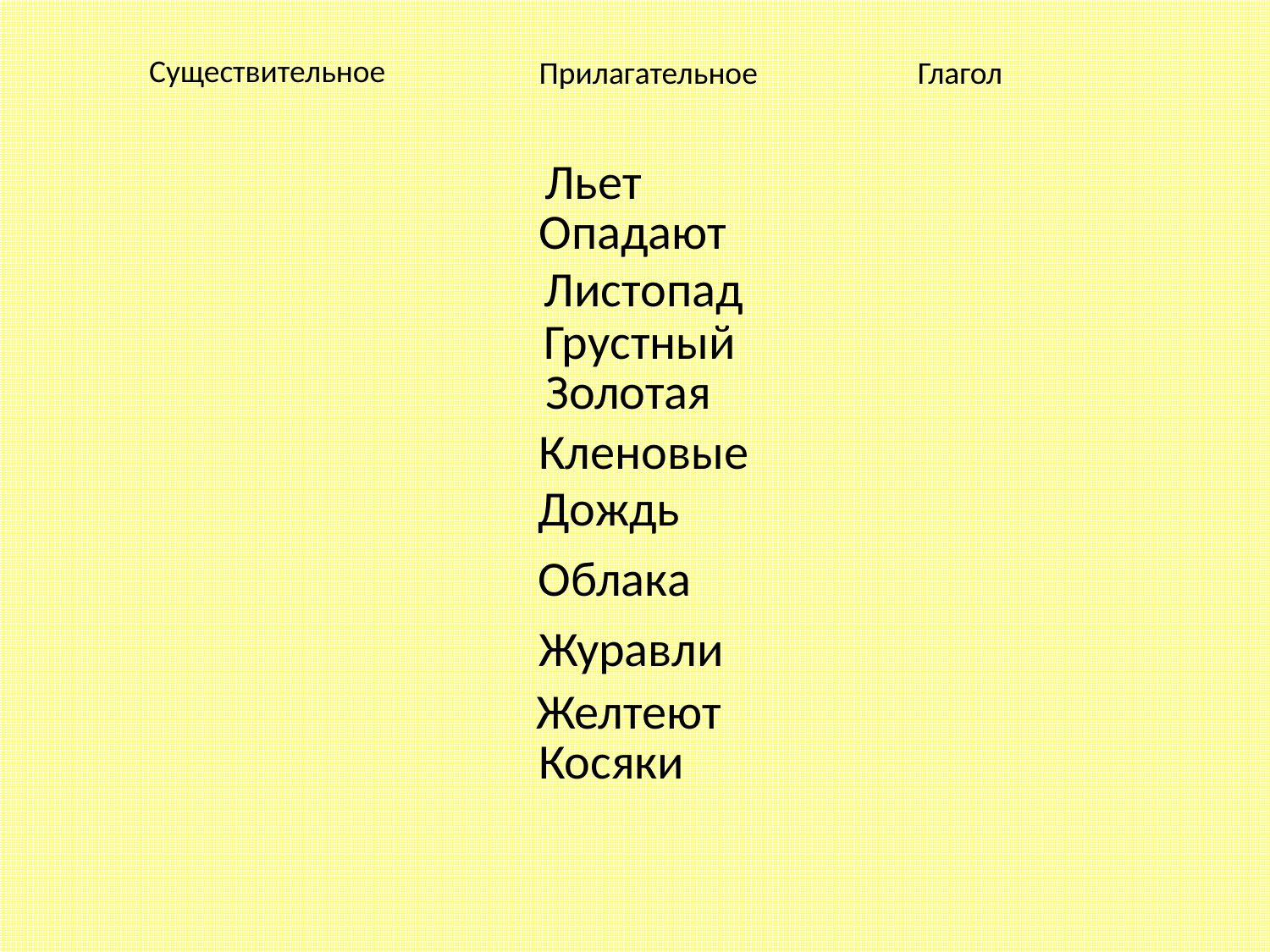

Существительное
Прилагательное
Глагол
Льет
Опадают
Листопад
Грустный
Золотая
Кленовые
Дождь
Облака
Журавли
Желтеют
Косяки